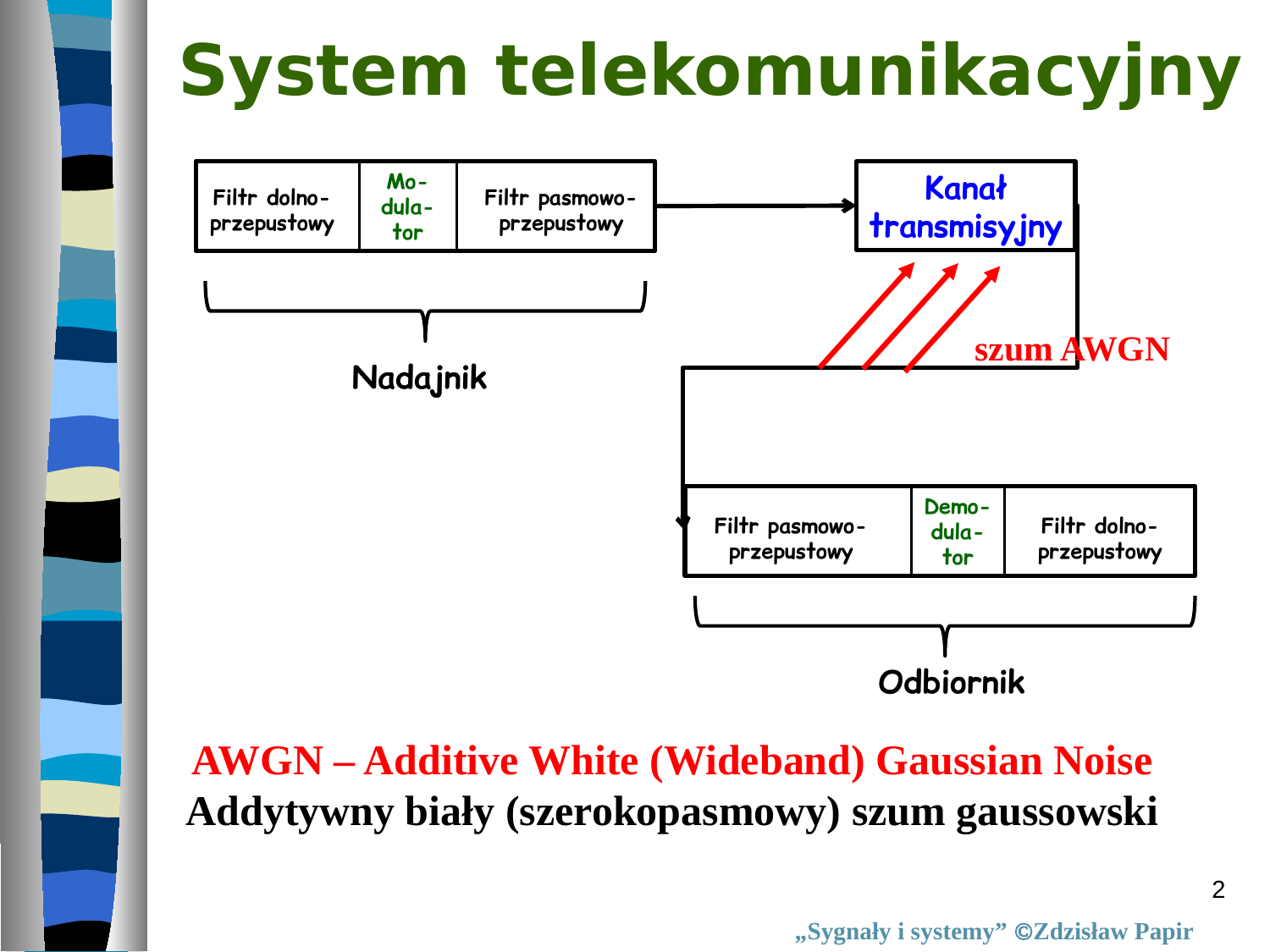

System telekomunikacyjny

Kanał
transmisyjny
Mo-
dula-tor
Filtr dolno-
przepustowy
Filtr pasmowo-
przepustowy

szum AWGN
Nadajnik

Demo-
dula-
tor
Filtr pasmowo-
przepustowy
Filtr dolno-
przepustowy

Odbiornik
AWGN – Additive White (Wideband) Gaussian Noise
Addytywny biały (szerokopasmowy) szum gaussowski
2
„Sygnały i systemy” ©Zdzisław Papir